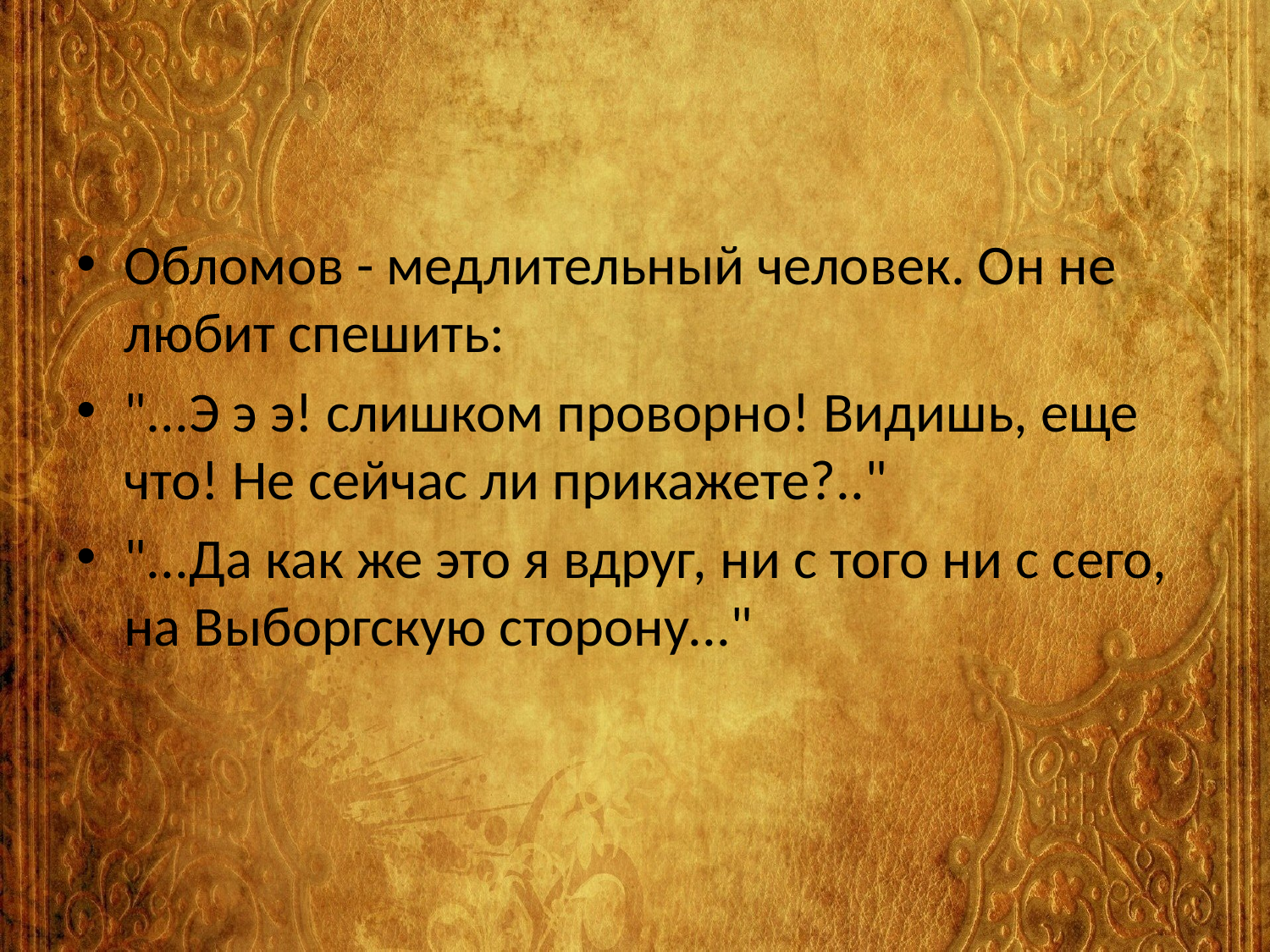

#
Обломов - медлительный человек. Он не любит спешить:
"...Э э э! слишком проворно! Видишь, еще что! Не сейчас ли прикажете?.."
"...Да как же это я вдруг, ни с того ни с сего, на Выборгскую сторону..."